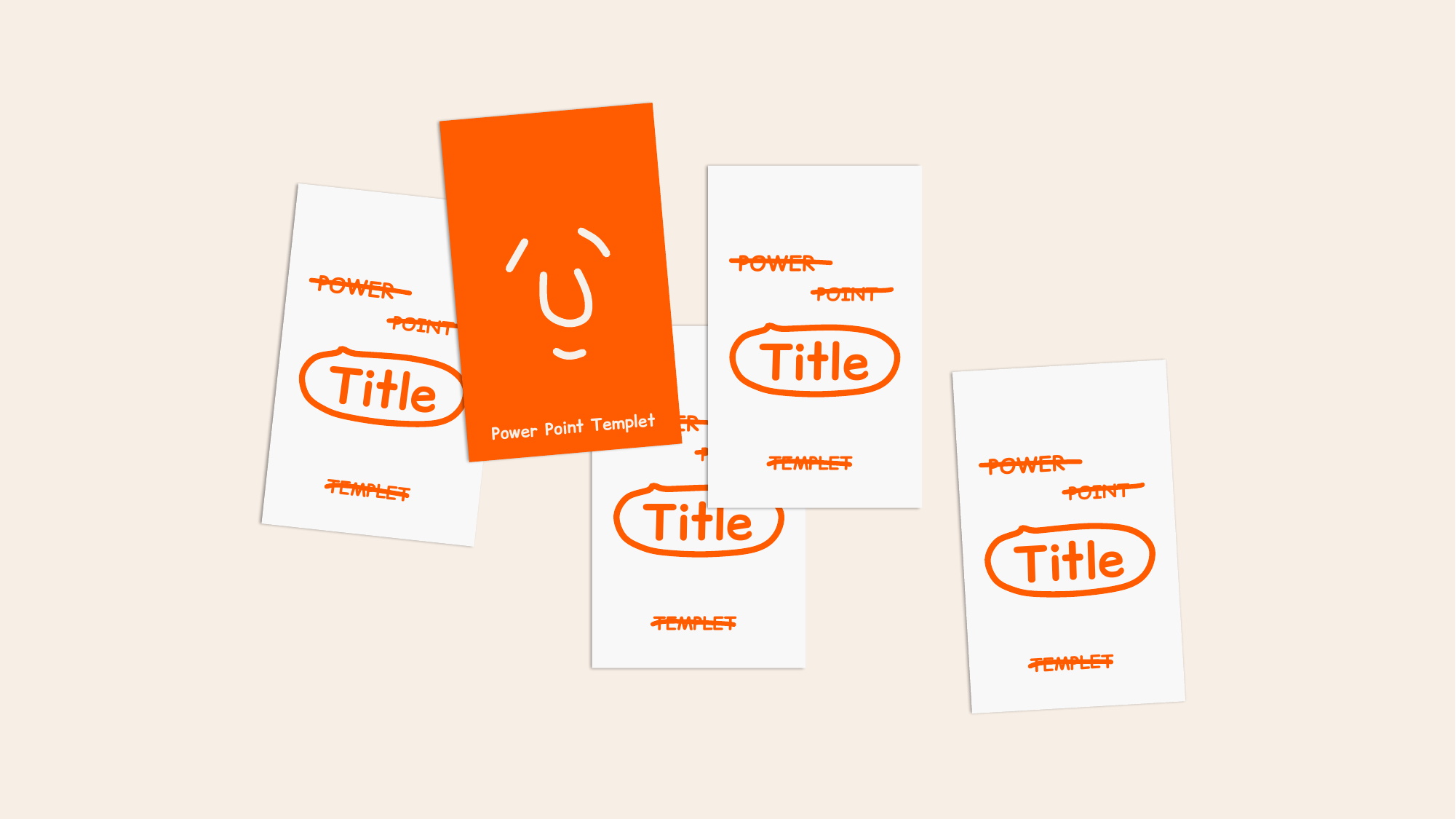

Power Point Templet

POWER

POINT

Title
TEMPLET

POWER

POINT

Title
TEMPLET

POWER

POINT

Title
TEMPLET

POWER

POINT

Title
TEMPLET